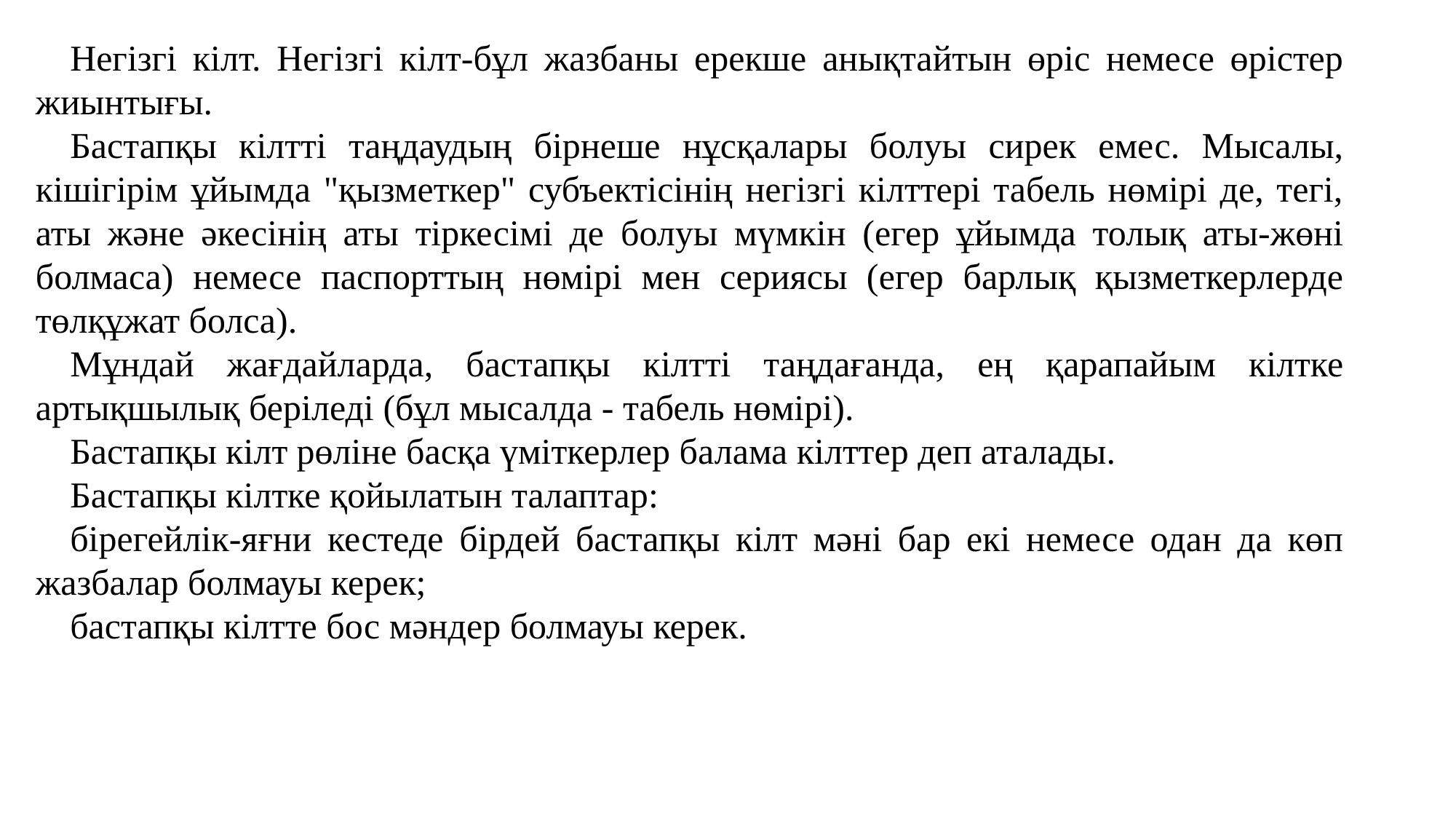

Негізгі кілт. Негізгі кілт-бұл жазбаны ерекше анықтайтын өріс немесе өрістер жиынтығы.
Бастапқы кілтті таңдаудың бірнеше нұсқалары болуы сирек емес. Мысалы, кішігірім ұйымда "қызметкер" субъектісінің негізгі кілттері табель нөмірі де, тегі, аты және әкесінің аты тіркесімі де болуы мүмкін (егер ұйымда толық аты-жөні болмаса) немесе паспорттың нөмірі мен сериясы (егер барлық қызметкерлерде төлқұжат болса).
Мұндай жағдайларда, бастапқы кілтті таңдағанда, ең қарапайым кілтке артықшылық беріледі (бұл мысалда - табель нөмірі).
Бастапқы кілт рөліне басқа үміткерлер балама кілттер деп аталады.
Бастапқы кілтке қойылатын талаптар:
бірегейлік-яғни кестеде бірдей бастапқы кілт мәні бар екі немесе одан да көп жазбалар болмауы керек;
бастапқы кілтте бос мәндер болмауы керек.